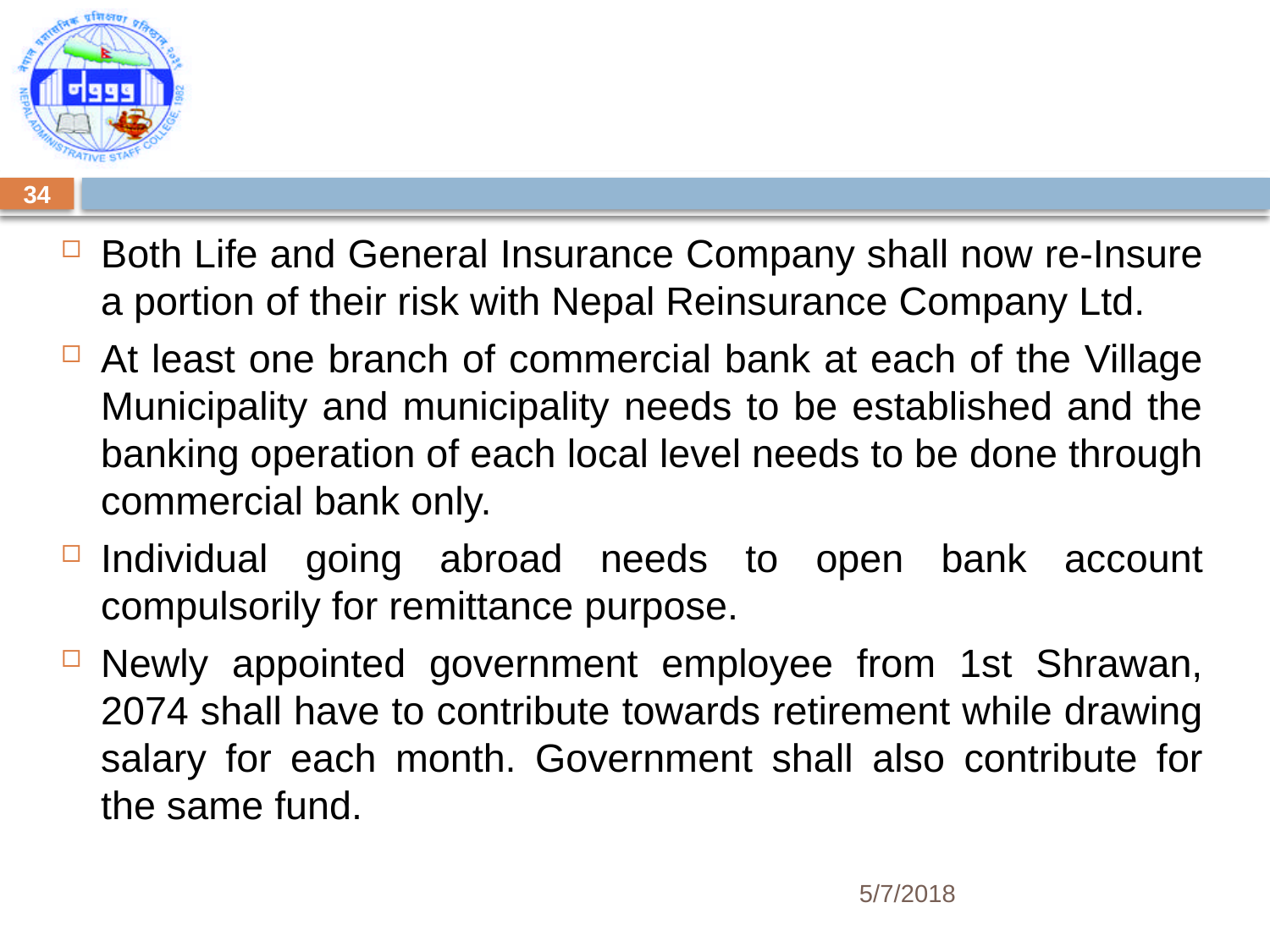

#
34
Both Life and General Insurance Company shall now re-Insure a portion of their risk with Nepal Reinsurance Company Ltd.
At least one branch of commercial bank at each of the Village Municipality and municipality needs to be established and the banking operation of each local level needs to be done through commercial bank only.
Individual going abroad needs to open bank account compulsorily for remittance purpose.
Newly appointed government employee from 1st Shrawan, 2074 shall have to contribute towards retirement while drawing salary for each month. Government shall also contribute for the same fund.
5/7/2018